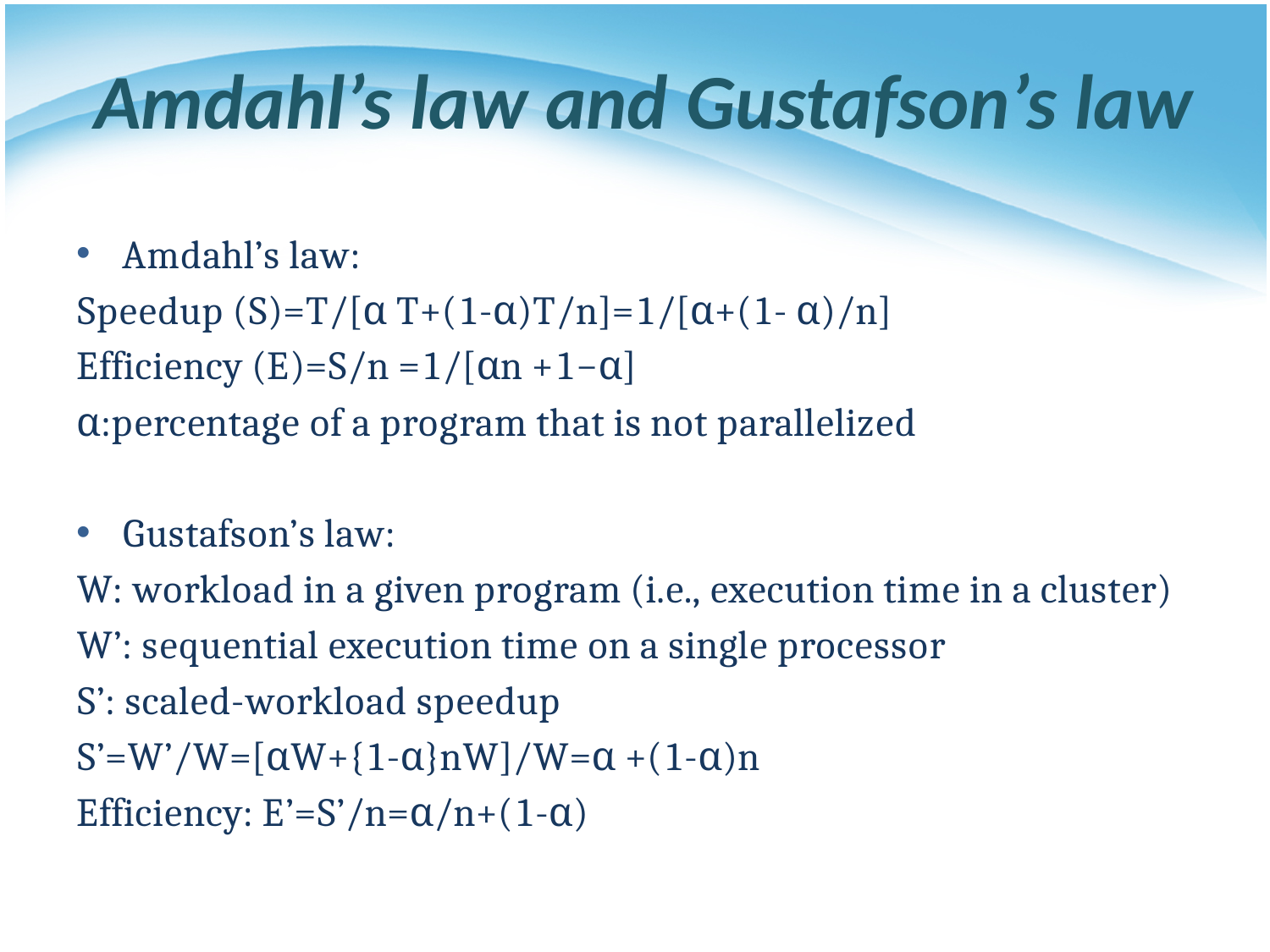

# Amdahl’s law and Gustafson’s law
Amdahl’s law:
Speedup (S)=T/[α T+(1-α)T/n]=1/[α+(1- α)/n]
Efficiency (E)=S/n =1/[αn +1−α]
α:percentage of a program that is not parallelized

Gustafson’s law:
W: workload in a given program (i.e., execution time in a cluster)
W’: sequential execution time on a single processor
S’: scaled-workload speedup
S’=W’/W=[αW+{1-α}nW]/W=α +(1-α)n
Efficiency: E’=S’/n=α/n+(1-α)